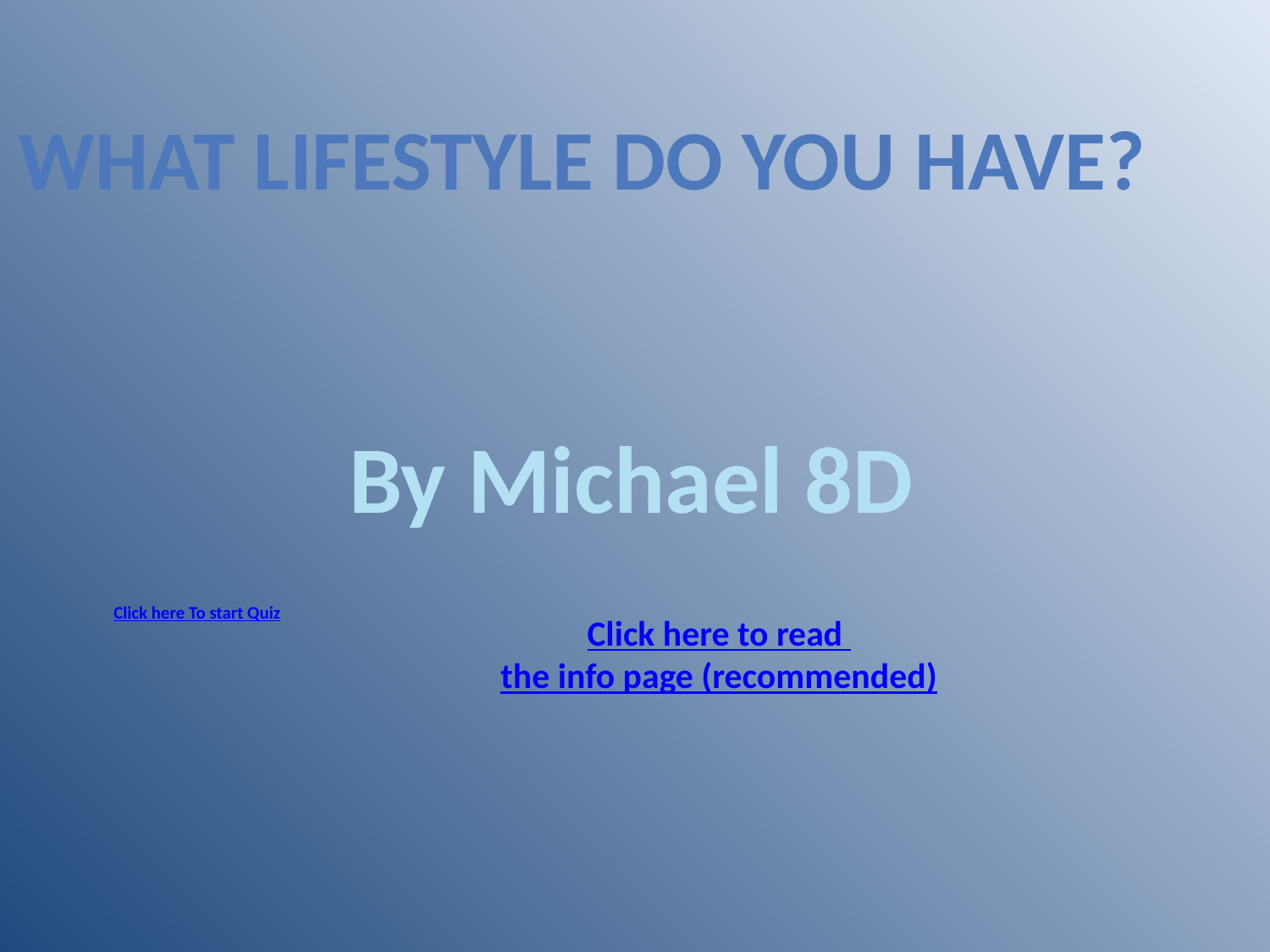

What Lifestyle do you have?
By Michael 8D
Click here To start Quiz
Click here to read
the info page (recommended)